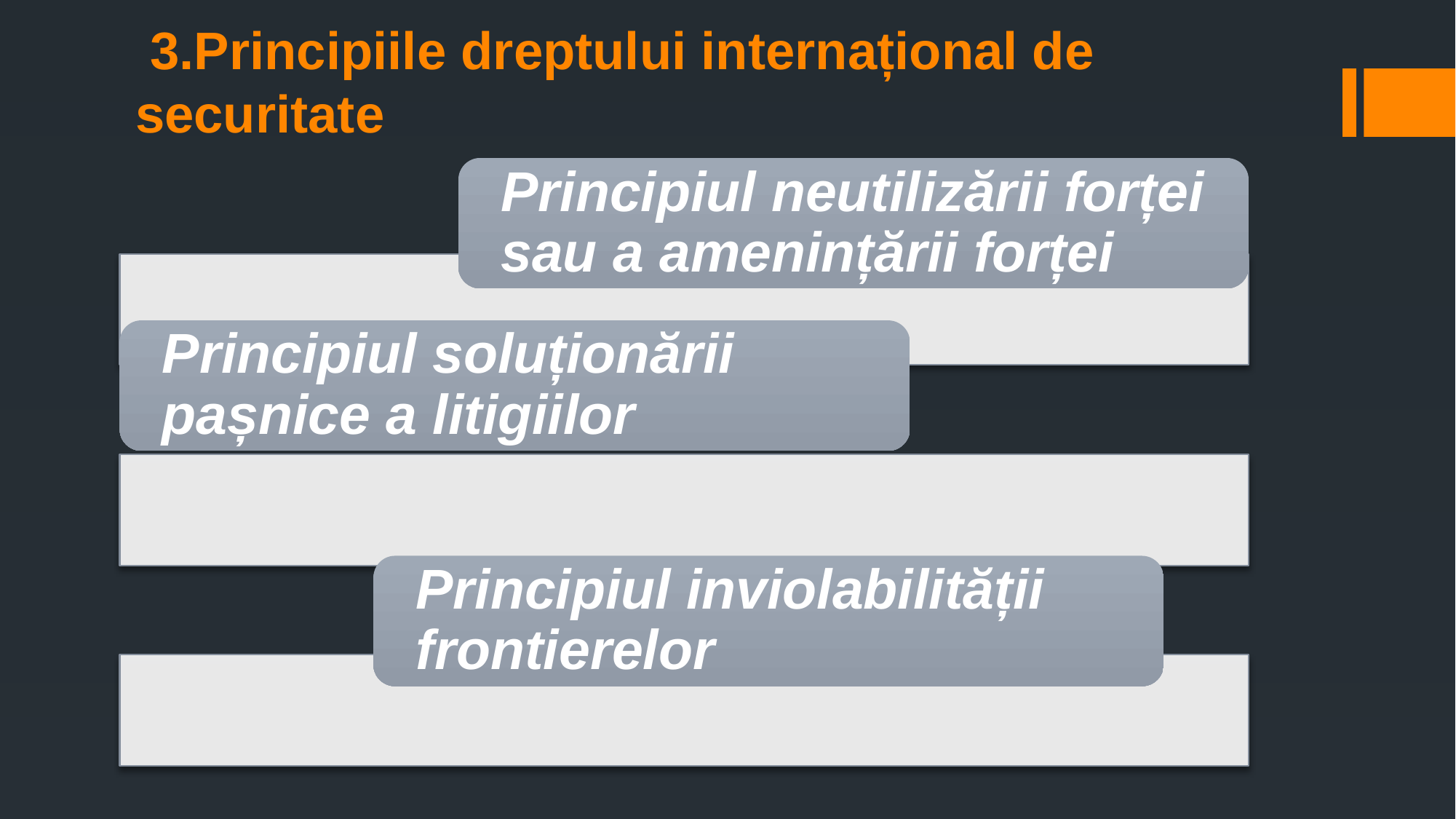

# 3.Principiile dreptului internațional de securitate
Principiul neutilizării forței sau a amenințării forței
Principiul soluționării pașnice a litigiilor
Principiul inviolabilității frontierelor
inviolabilitatea frontierelor au o importanță deosebită